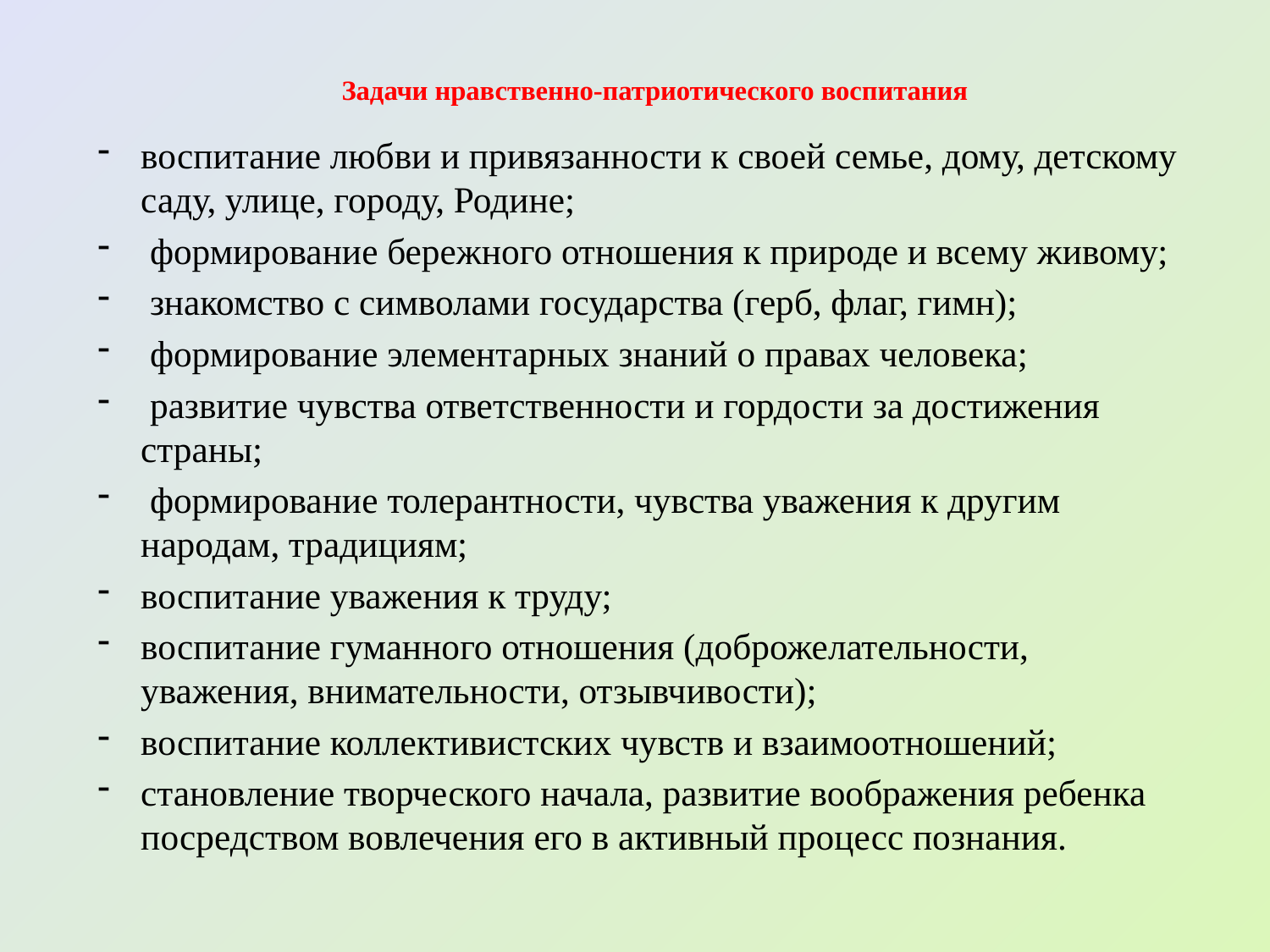

# Задачи нравственно-патриотического воспитания
воспитание любви и привязанности к своей семье, дому, детскому саду, улице, городу, Родине;
 формирование бережного отношения к природе и всему живому;
 знакомство с символами государства (герб, флаг, гимн);
 формирование элементарных знаний о правах человека;
 развитие чувства ответственности и гордости за достижения страны;
 формирование толерантности, чувства уважения к другим народам, традициям;
воспитание уважения к труду;
воспитание гуманного отношения (доброжелательности, уважения, внимательности, отзывчивости);
воспитание коллективистских чувств и взаимоотношений;
становление творческого начала, развитие воображения ребенка посредством вовлечения его в активный процесс познания.